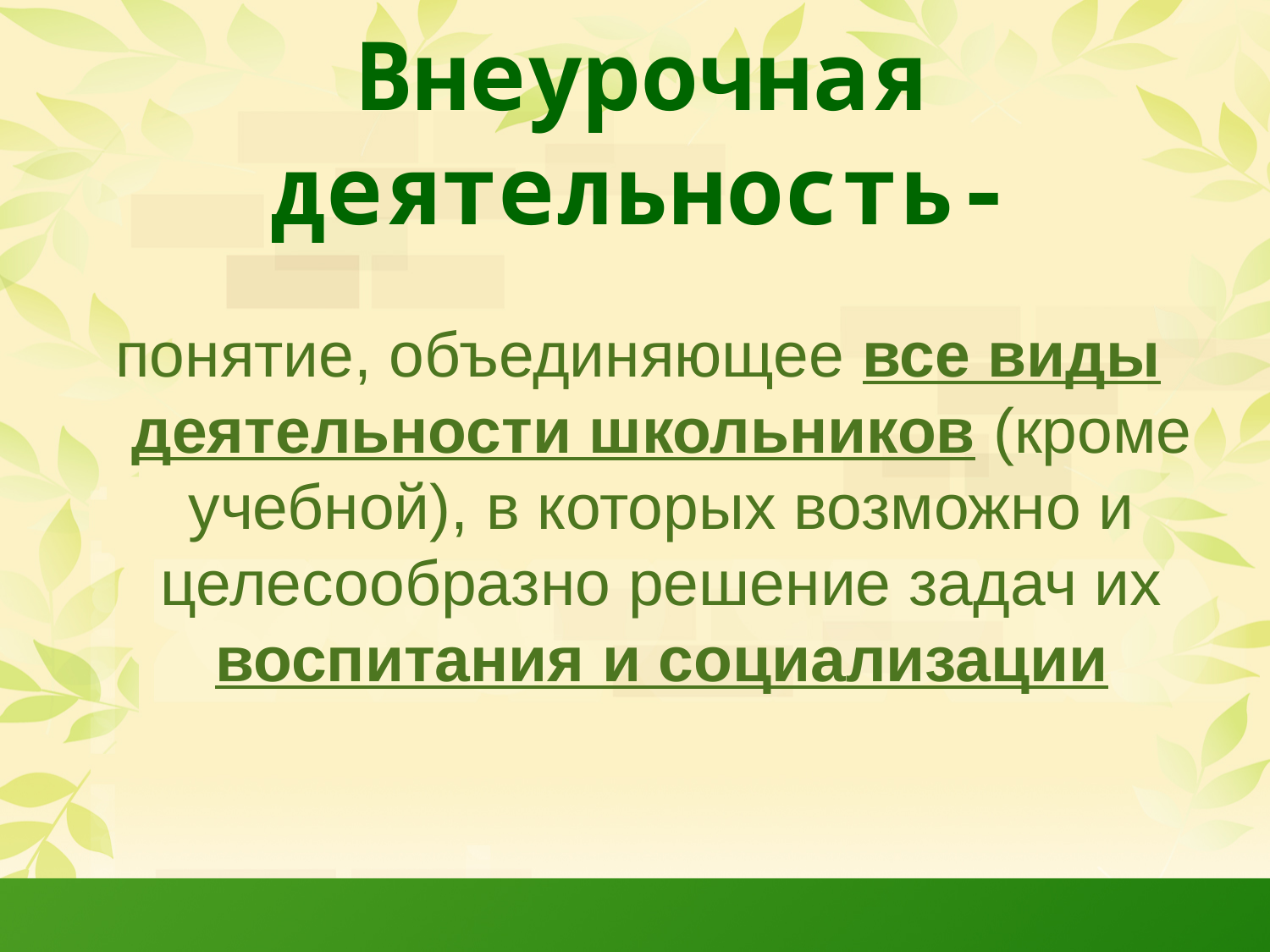

# Внеурочная деятельность-
понятие, объединяющее все виды деятельности школьников (кроме учебной), в которых возможно и целесообразно решение задач их воспитания и социализации